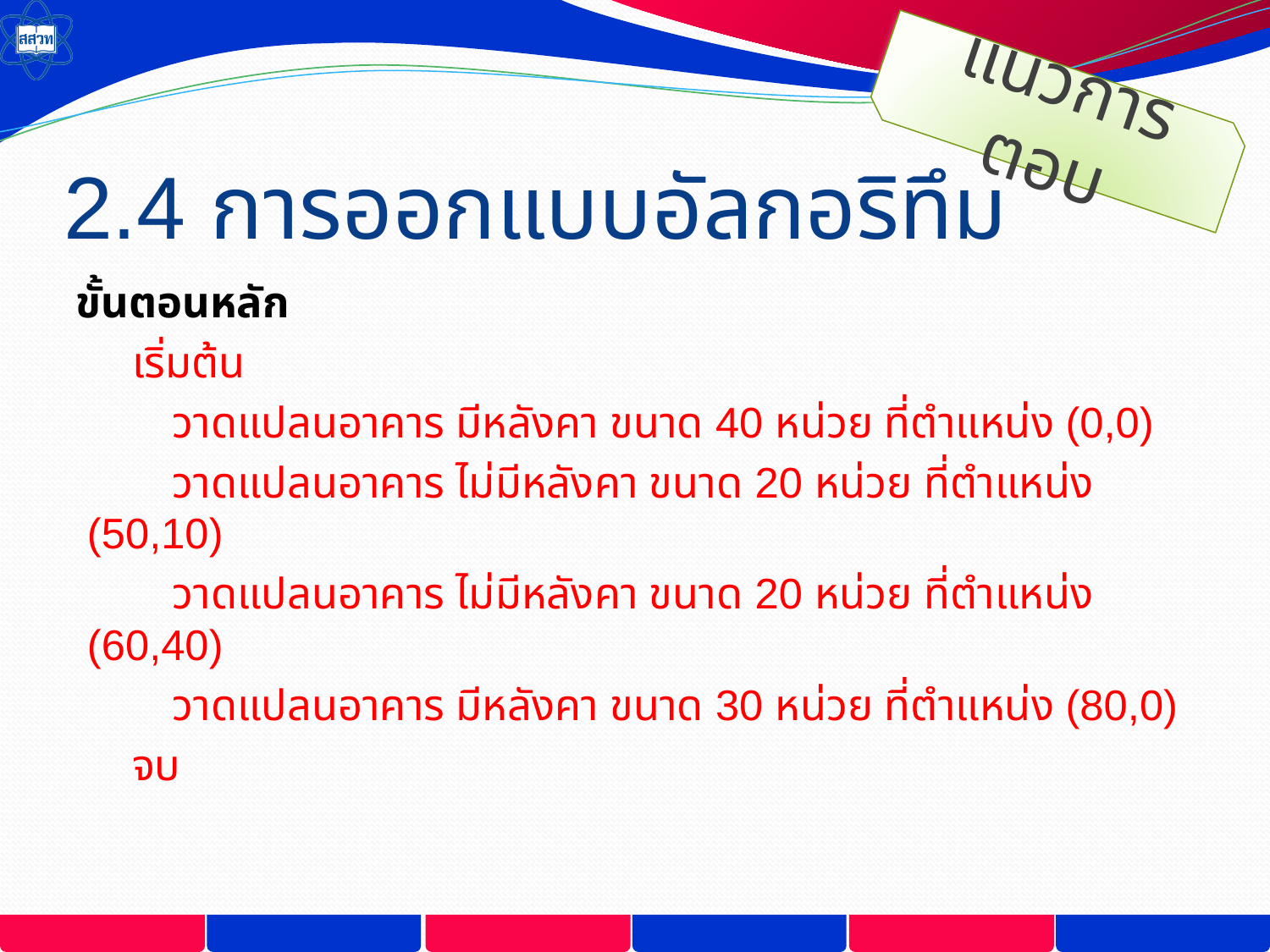

แนวการตอบ
# 2.4 การออกแบบอัลกอริทึม
ขั้นตอนหลัก
     เริ่มต้น
	วาดแปลนอาคาร มีหลังคา ขนาด 40 หน่วย ที่ตำแหน่ง (0,0)
	วาดแปลนอาคาร ไม่มีหลังคา ขนาด 20 หน่วย ที่ตำแหน่ง  (50,10)
	วาดแปลนอาคาร ไม่มีหลังคา ขนาด 20 หน่วย ที่ตำแหน่ง  (60,40)
	วาดแปลนอาคาร มีหลังคา ขนาด 30 หน่วย ที่ตำแหน่ง (80,0)
     จบ